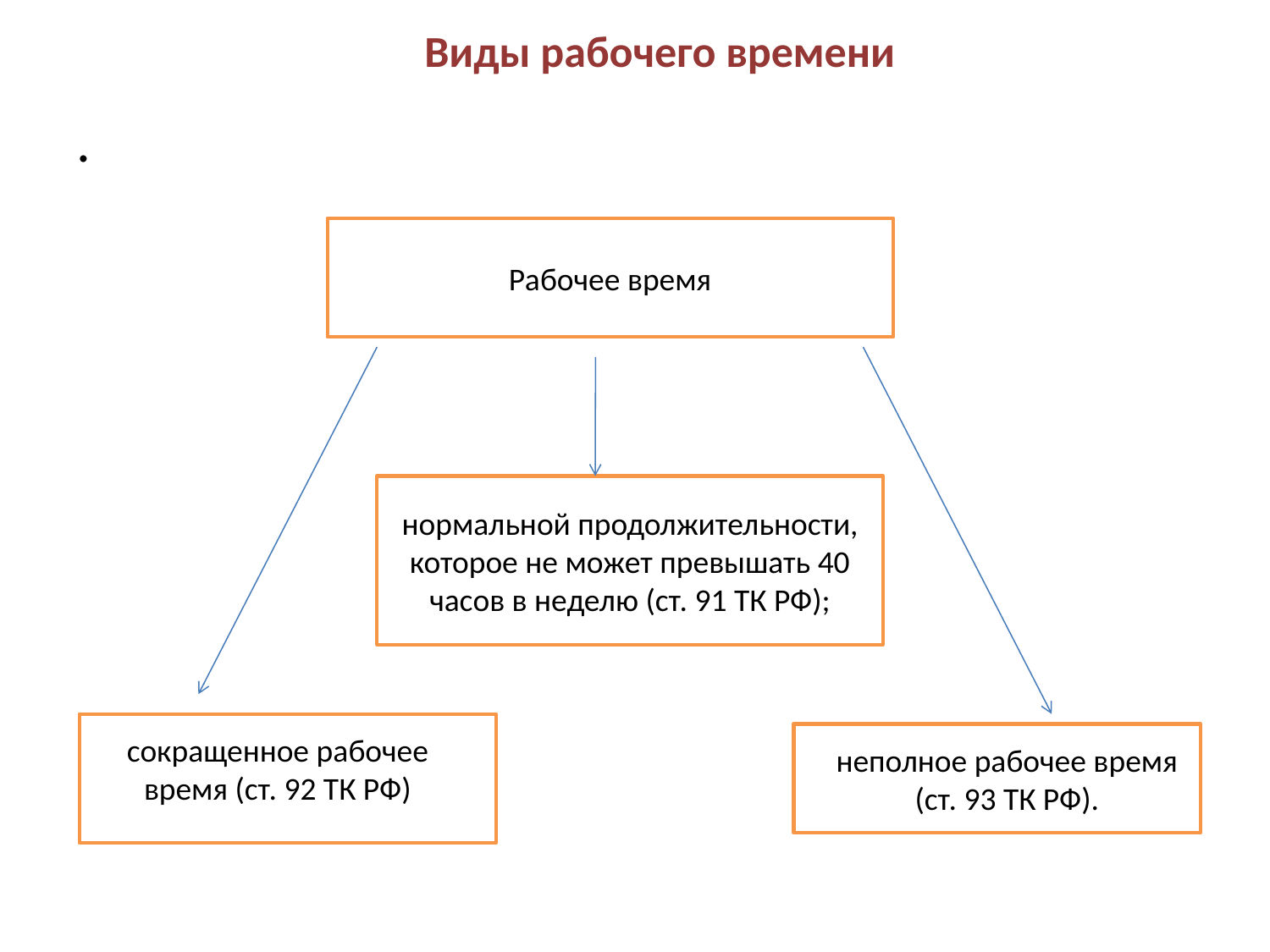

Виды рабочего времени
.
Рабочее время
нормальной продолжительности, которое не может превышать 40 часов в неделю (ст. 91 ТК РФ);

сокращенное рабочее время (ст. 92 ТК РФ)

неполное рабочее время (ст. 93 ТК РФ).